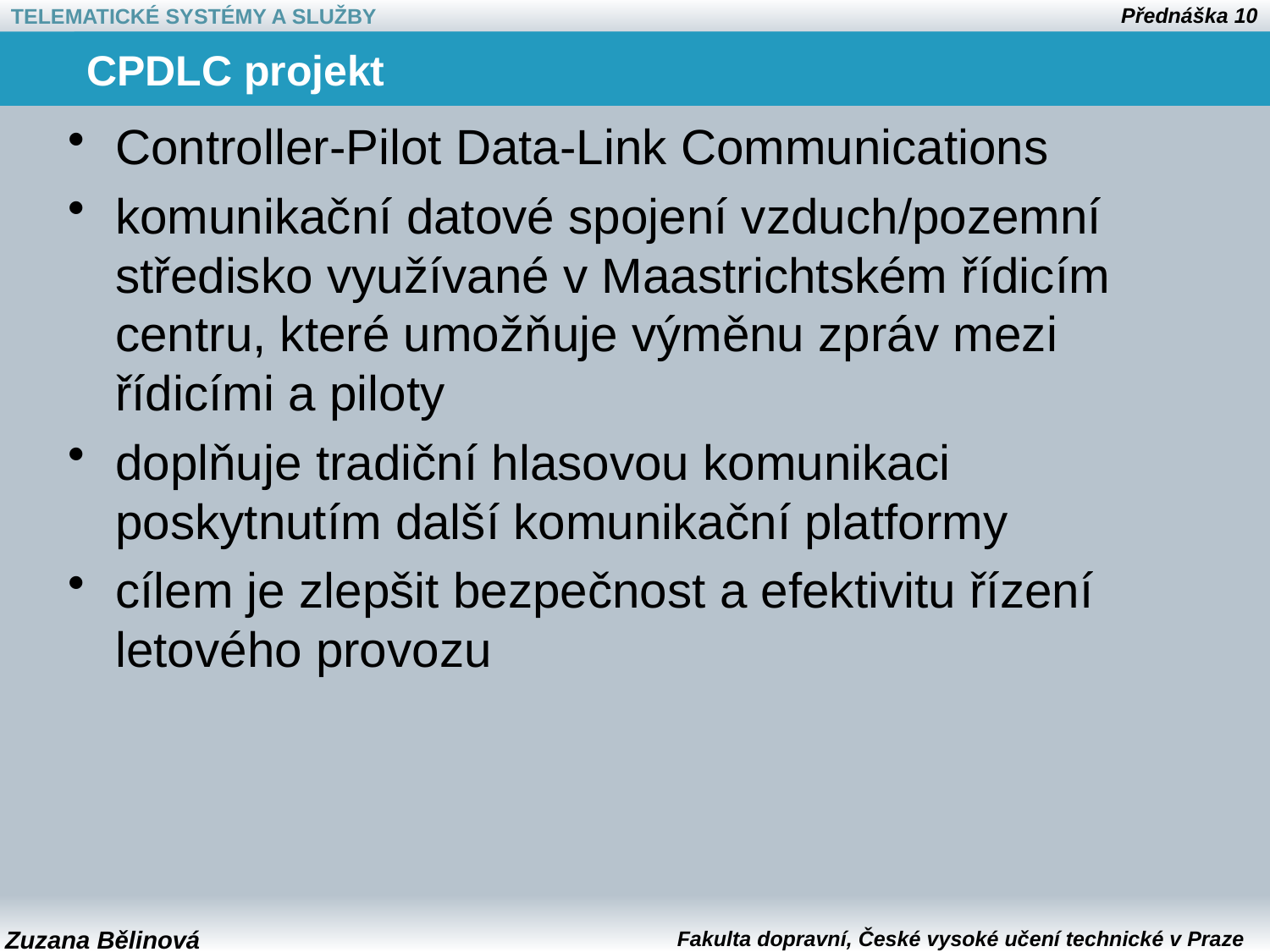

# CPDLC projekt
Controller-Pilot Data-Link Communications
komunikační datové spojení vzduch/pozemní středisko využívané v Maastrichtském řídicím centru, které umožňuje výměnu zpráv mezi řídicími a piloty
doplňuje tradiční hlasovou komunikaci poskytnutím další komunikační platformy
cílem je zlepšit bezpečnost a efektivitu řízení letového provozu